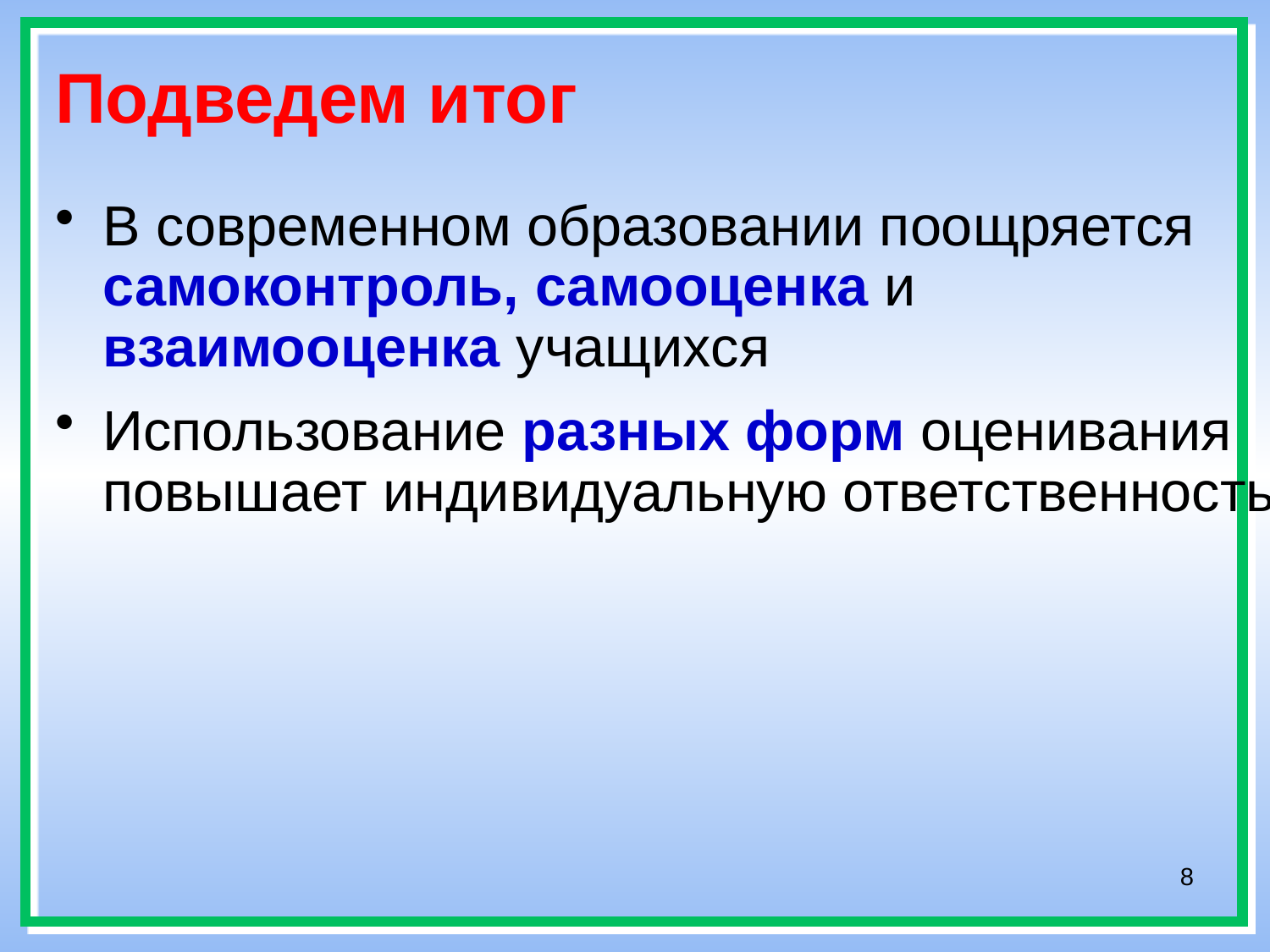

# Подведем итог
В современном образовании поощряется самоконтроль, самооценка и взаимооценка учащихся
Использование разных форм оценивания повышает индивидуальную ответственность

8